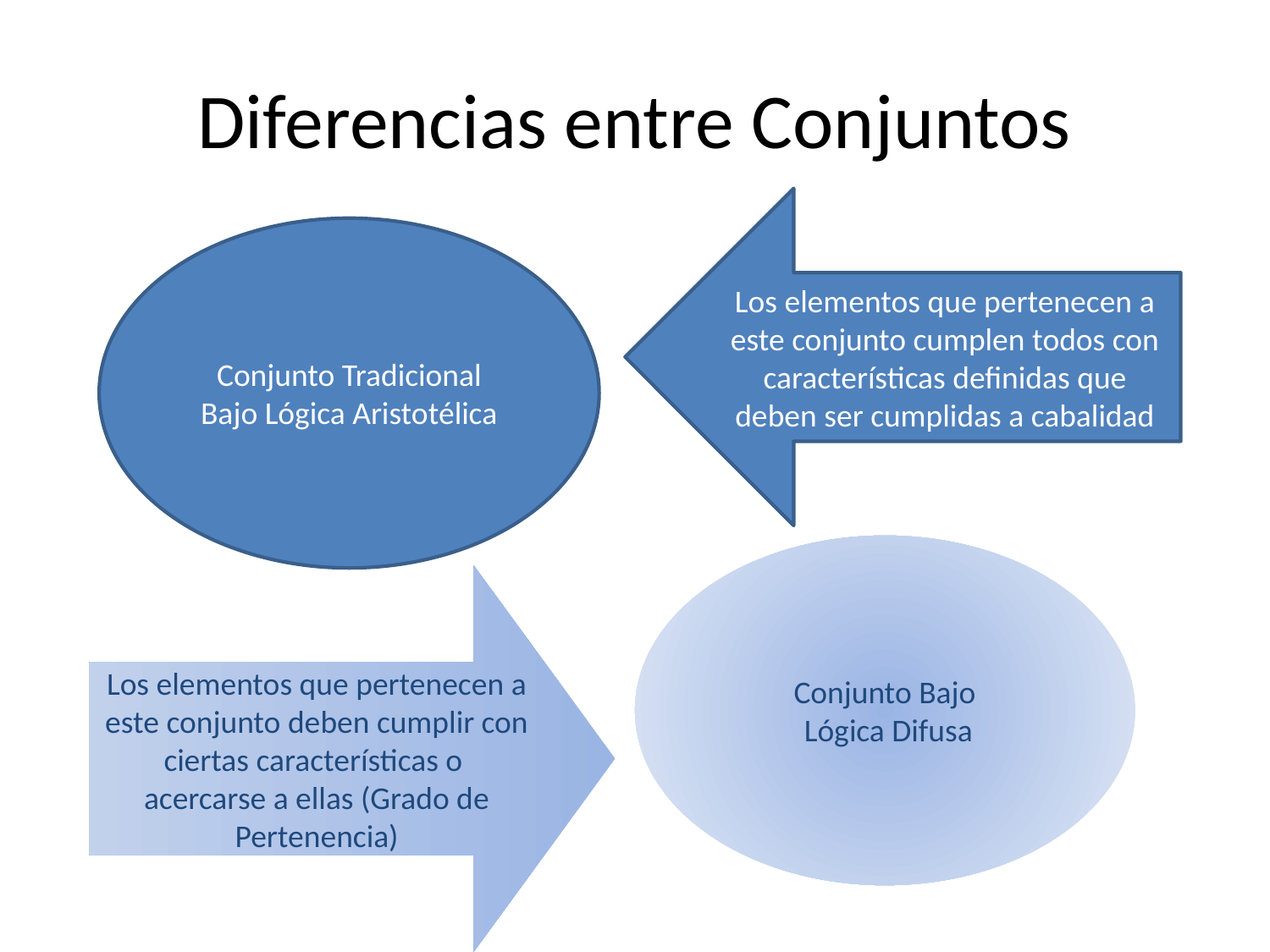

# Diferencias entre Conjuntos
Los elementos que pertenecen a este conjunto cumplen todos con características definidas que deben ser cumplidas a cabalidad
Conjunto Tradicional Bajo Lógica Aristotélica
Conjunto Bajo
 Lógica Difusa
Los elementos que pertenecen a este conjunto deben cumplir con ciertas características o  acercarse a ellas (Grado de Pertenencia)